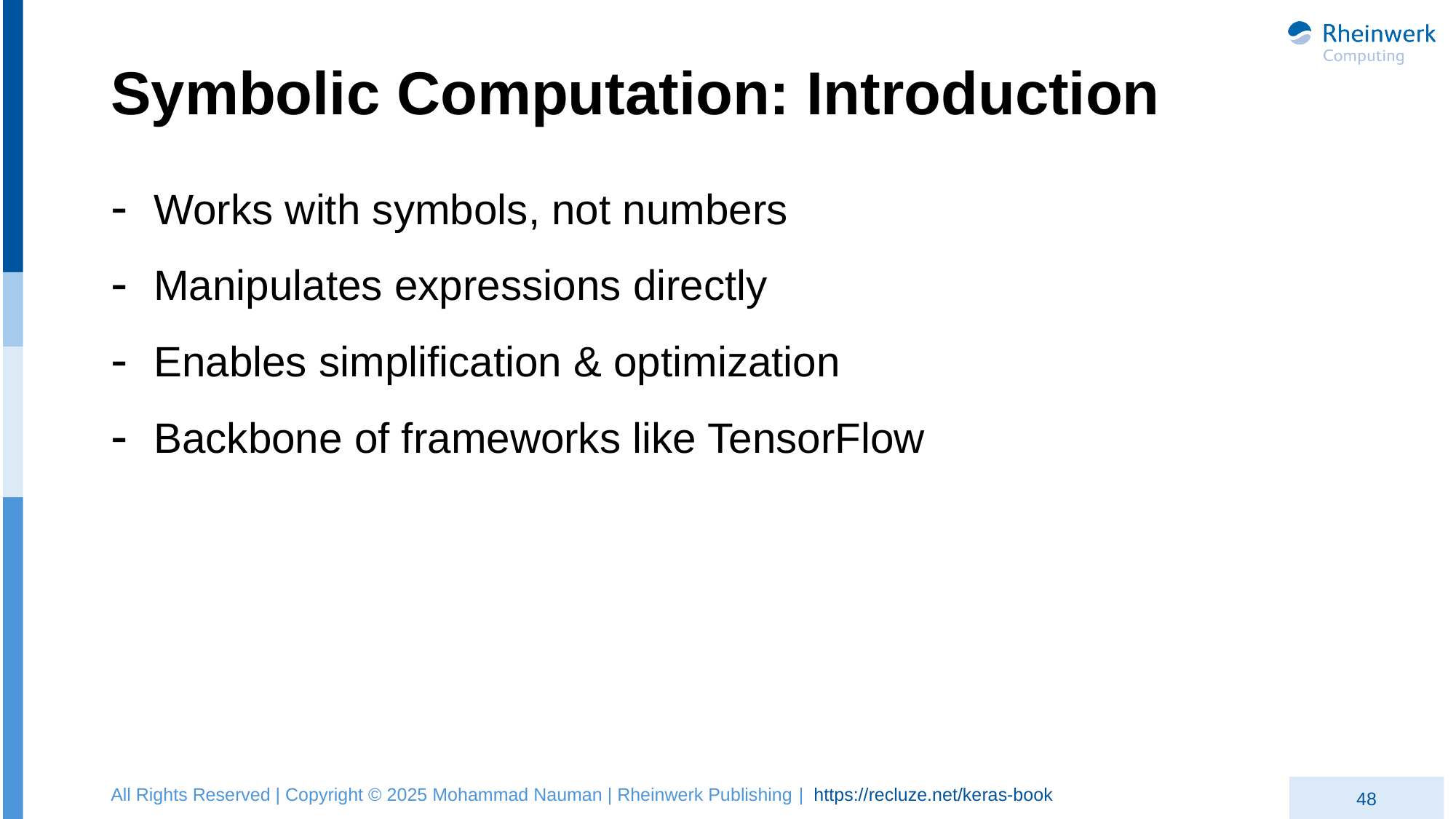

# Symbolic Computation: Introduction
Works with symbols, not numbers
Manipulates expressions directly
Enables simplification & optimization
Backbone of frameworks like TensorFlow